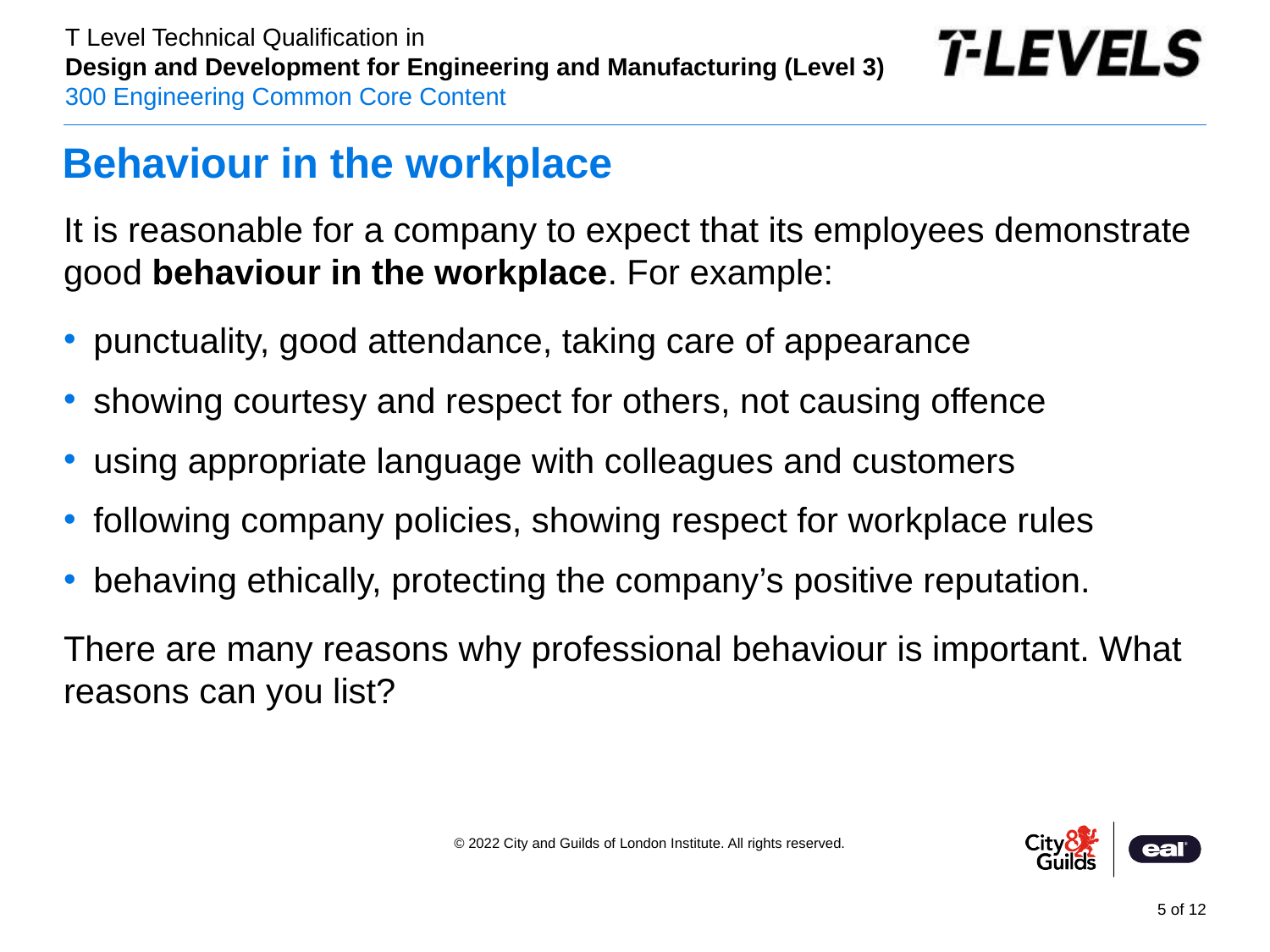

# Behaviour in the workplace
It is reasonable for a company to expect that its employees demonstrate good behaviour in the workplace. For example:
punctuality, good attendance, taking care of appearance
showing courtesy and respect for others, not causing offence
using appropriate language with colleagues and customers
following company policies, showing respect for workplace rules
behaving ethically, protecting the company’s positive reputation.
There are many reasons why professional behaviour is important. What reasons can you list?